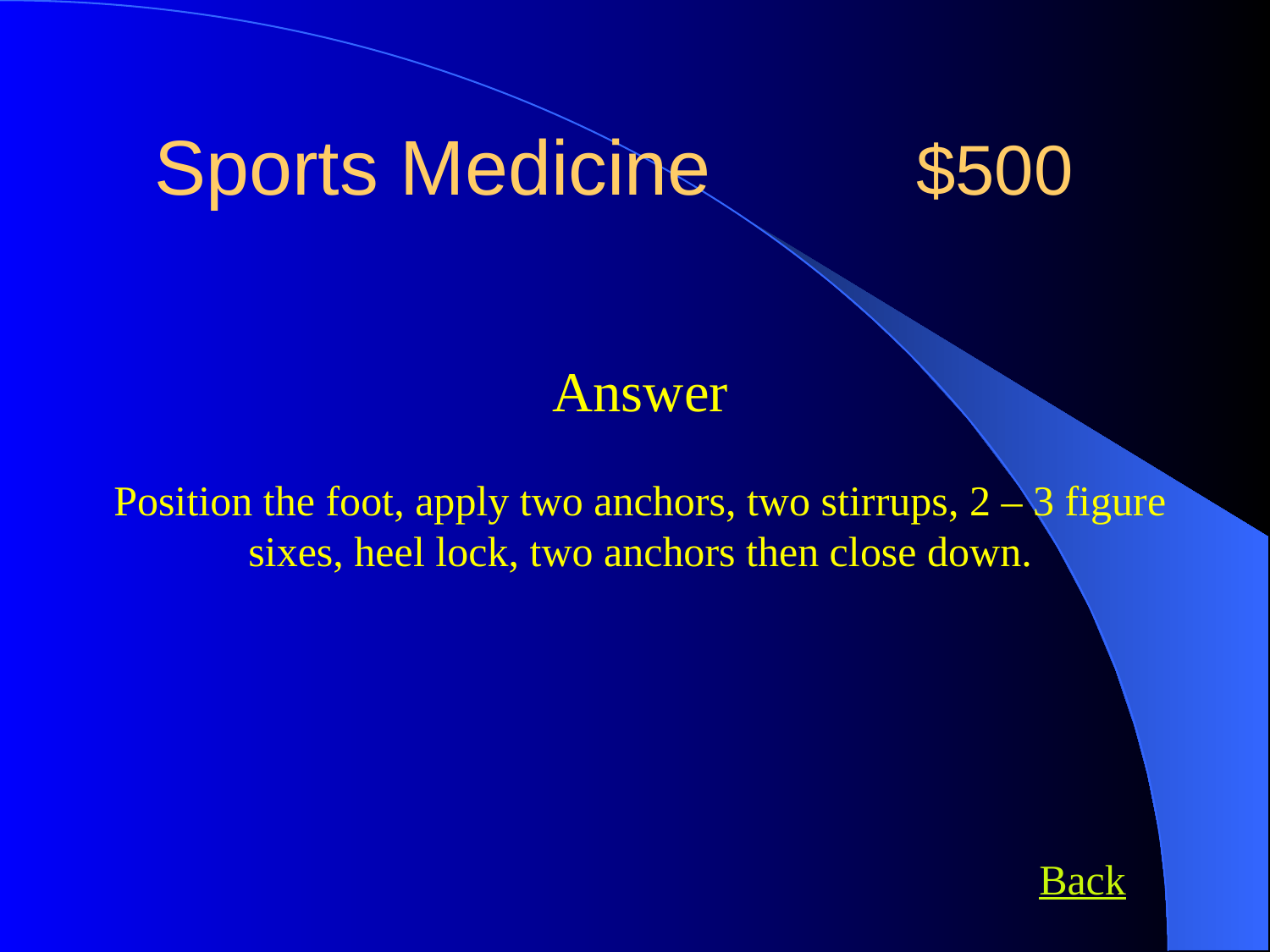

Sports Medicine 		$500
Answer

Position the foot, apply two anchors, two stirrups, 2 – 3 figure sixes, heel lock, two anchors then close down.

Back